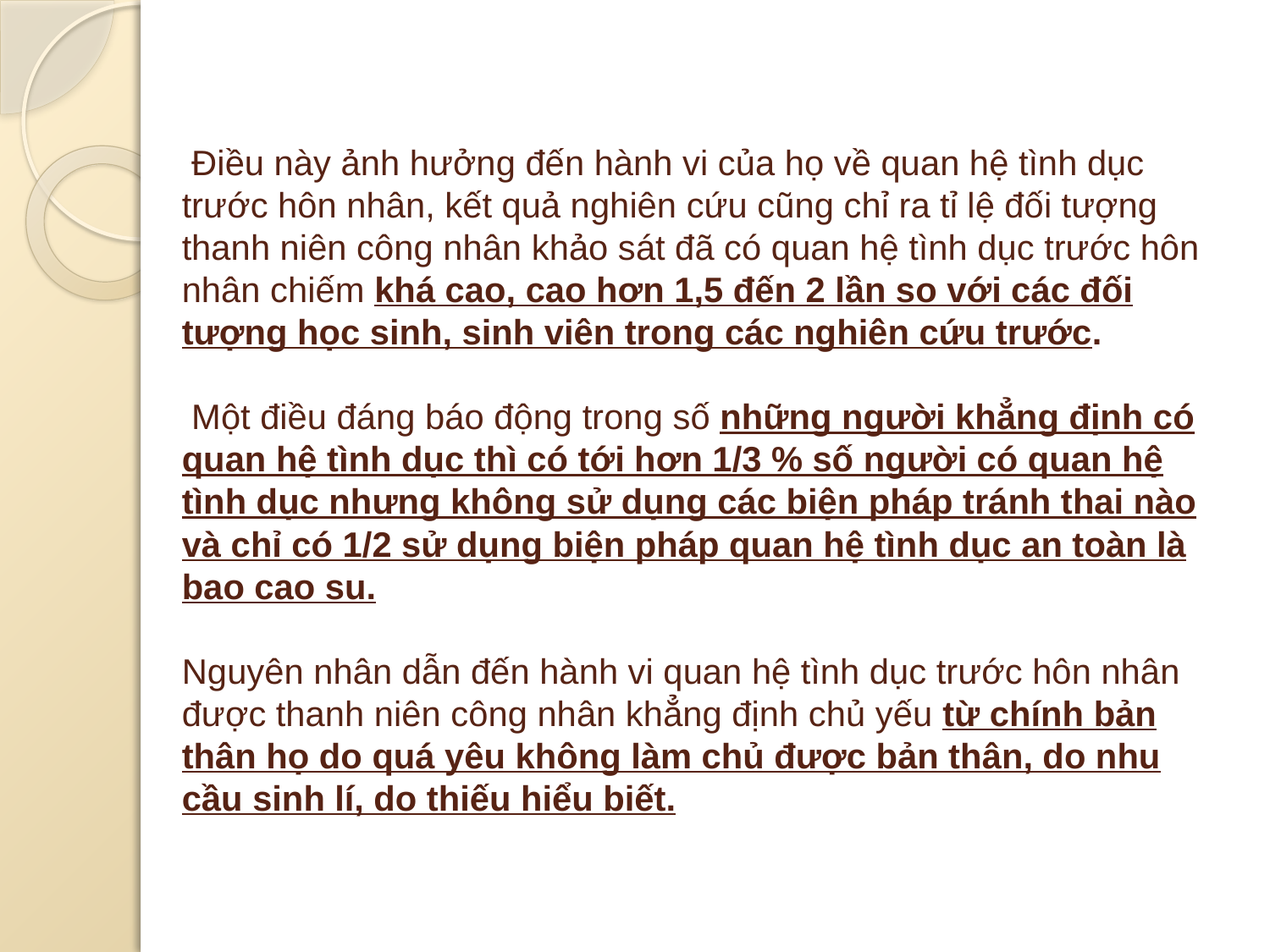

# Điều này ảnh hưởng đến hành vi của họ về quan hệ tình dục trước hôn nhân, kết quả nghiên cứu cũng chỉ ra tỉ lệ đối tượng thanh niên công nhân khảo sát đã có quan hệ tình dục trước hôn nhân chiếm khá cao, cao hơn 1,5 đến 2 lần so với các đối tượng học sinh, sinh viên trong các nghiên cứu trước. Một điều đáng báo động trong số những người khẳng định có quan hệ tình dục thì có tới hơn 1/3 % số người có quan hệ tình dục nhưng không sử dụng các biện pháp tránh thai nào và chỉ có 1/2 sử dụng biện pháp quan hệ tình dục an toàn là bao cao su. Nguyên nhân dẫn đến hành vi quan hệ tình dục trước hôn nhân được thanh niên công nhân khẳng định chủ yếu từ chính bản thân họ do quá yêu không làm chủ được bản thân, do nhu cầu sinh lí, do thiếu hiểu biết.